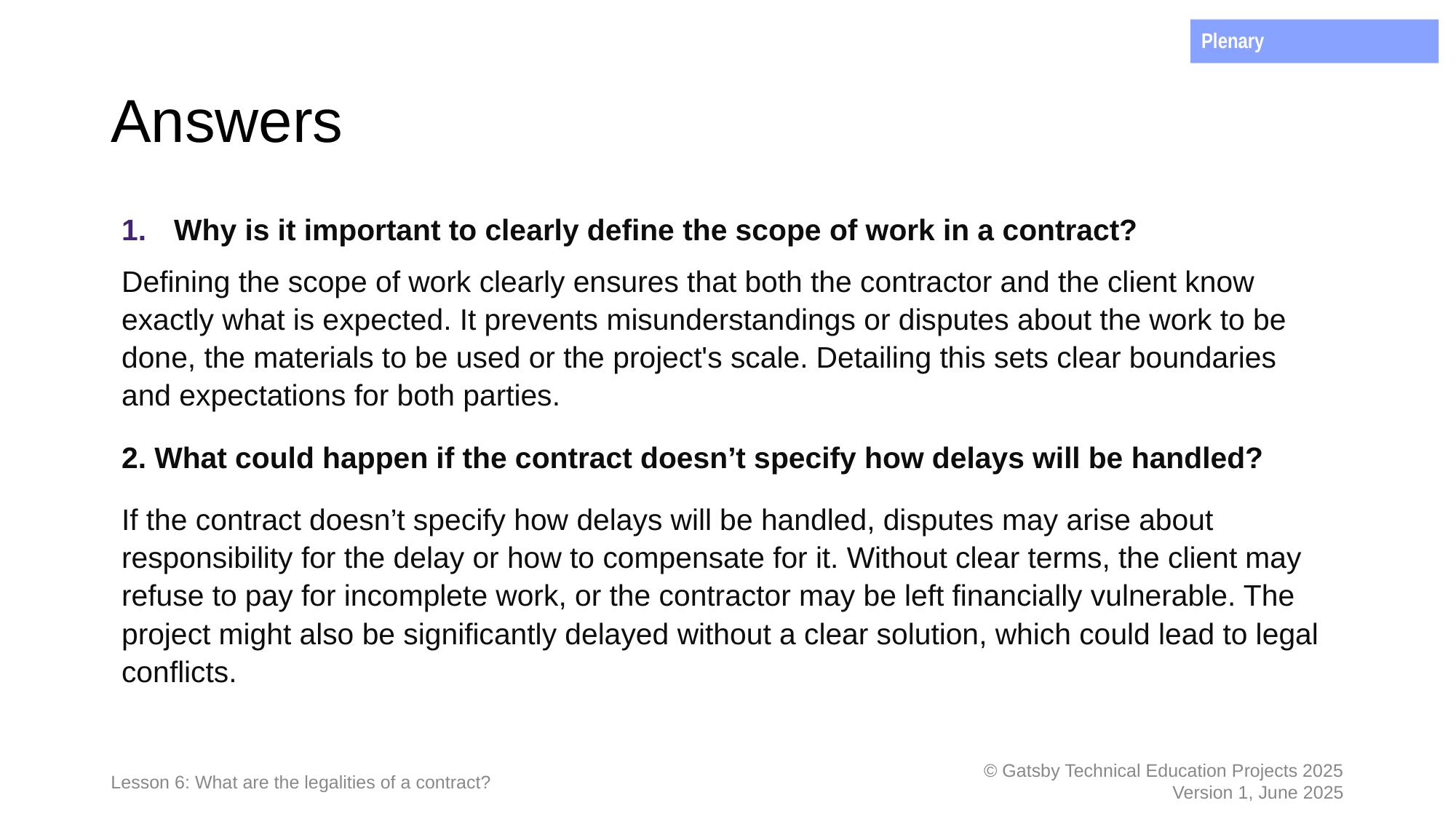

Plenary
# Answers
Why is it important to clearly define the scope of work in a contract?
Defining the scope of work clearly ensures that both the contractor and the client know exactly what is expected. It prevents misunderstandings or disputes about the work to be done, the materials to be used or the project's scale. Detailing this sets clear boundaries and expectations for both parties.
2. What could happen if the contract doesn’t specify how delays will be handled?
If the contract doesn’t specify how delays will be handled, disputes may arise about responsibility for the delay or how to compensate for it. Without clear terms, the client may refuse to pay for incomplete work, or the contractor may be left financially vulnerable. The project might also be significantly delayed without a clear solution, which could lead to legal conflicts.
Lesson 6: What are the legalities of a contract?